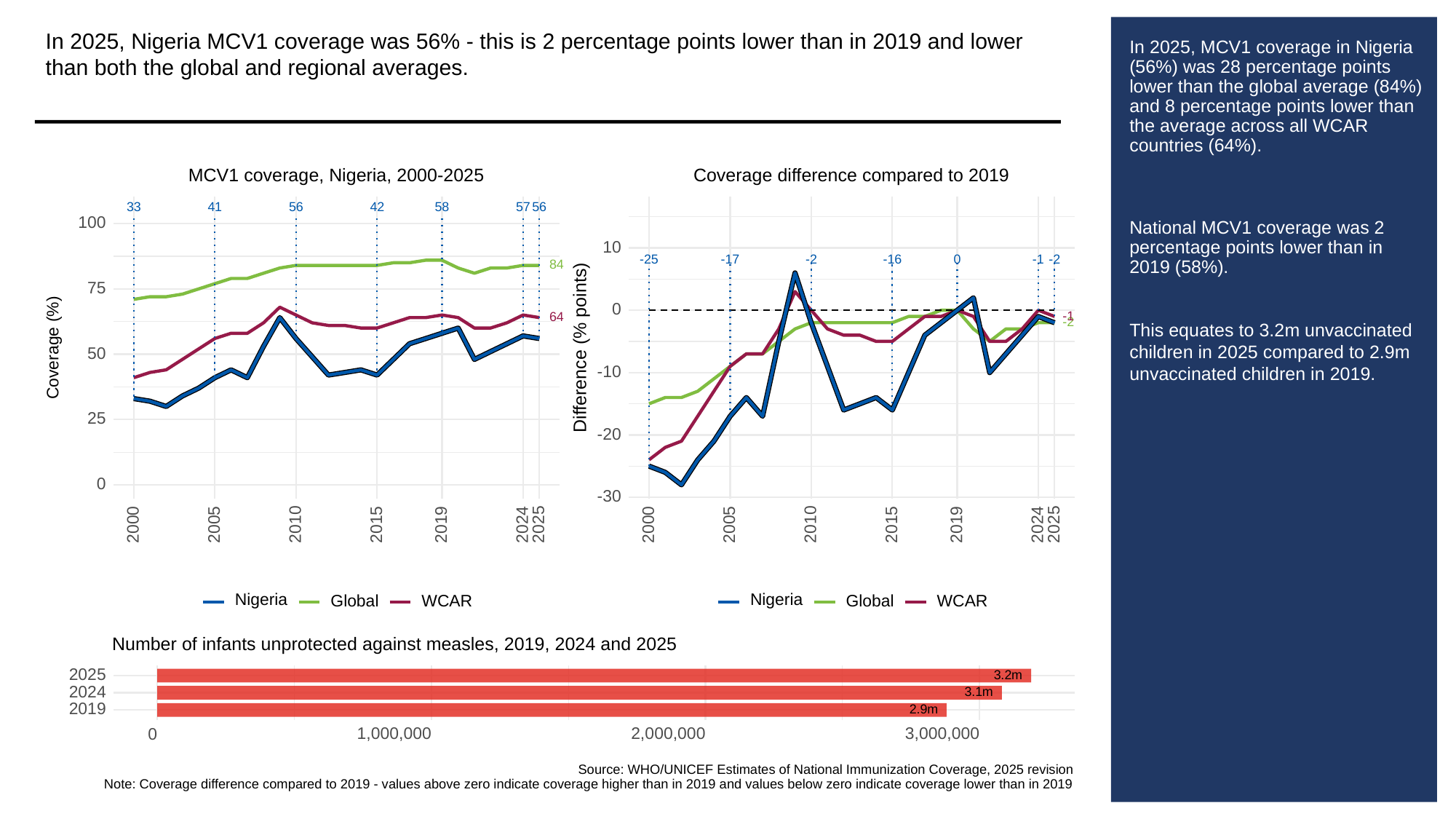

In 2025, Nigeria MCV1 coverage was 56% - this is 2 percentage points lower than in 2019 and lower than both the global and regional averages.
# In 2025, MCV1 coverage in Nigeria (56%) was 28 percentage points lower than the global average (84%) and 8 percentage points lower than the average across all WCAR countries (64%).

National MCV1 coverage was 2 percentage points lower than in 2019 (58%).

This equates to 3.2m unvaccinated children in 2025 compared to 2.9m unvaccinated children in 2019.

MCV1 coverage, Nigeria, 2000-2025
Coverage difference compared to 2019

33
56
58
56
41
42
57

100

10

-25
-16
0
-17
-2
-1
-2

84

75

0

-1
64

-2

Difference (% points)
Coverage (%)

50

-10

25

-20

0

-30

2000
2005
2010
2015
2019
2024
2025
2000
2005
2010
2015
2019
2024
2025
Nigeria
Nigeria
Global
WCAR
Global
WCAR

Number of infants unprotected against measles, 2019, 2024 and 2025

2025
3.2m

2024
3.1m

2019
2.9m

1,000,000
2,000,000
3,000,000
0
Source: WHO/UNICEF Estimates of National Immunization Coverage, 2025 revision
Note: Coverage difference compared to 2019 - values above zero indicate coverage higher than in 2019 and values below zero indicate coverage lower than in 2019